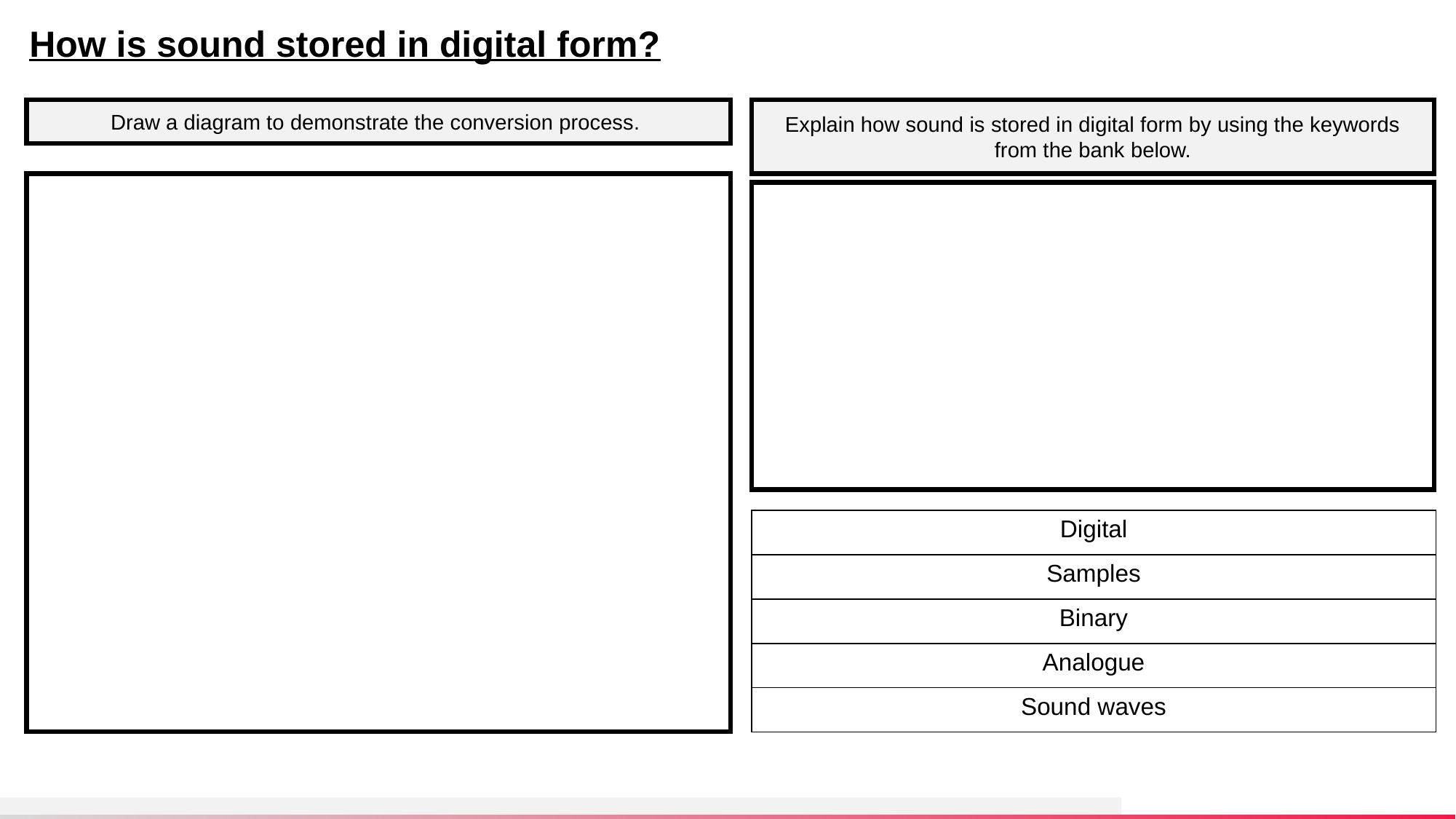

How is sound stored in digital form?
Draw a diagram to demonstrate the conversion process.
Explain how sound is stored in digital form by using the keywords from the bank below.

| Digital |
| --- |
| Samples |
| Binary |
| Analogue |
| Sound waves |